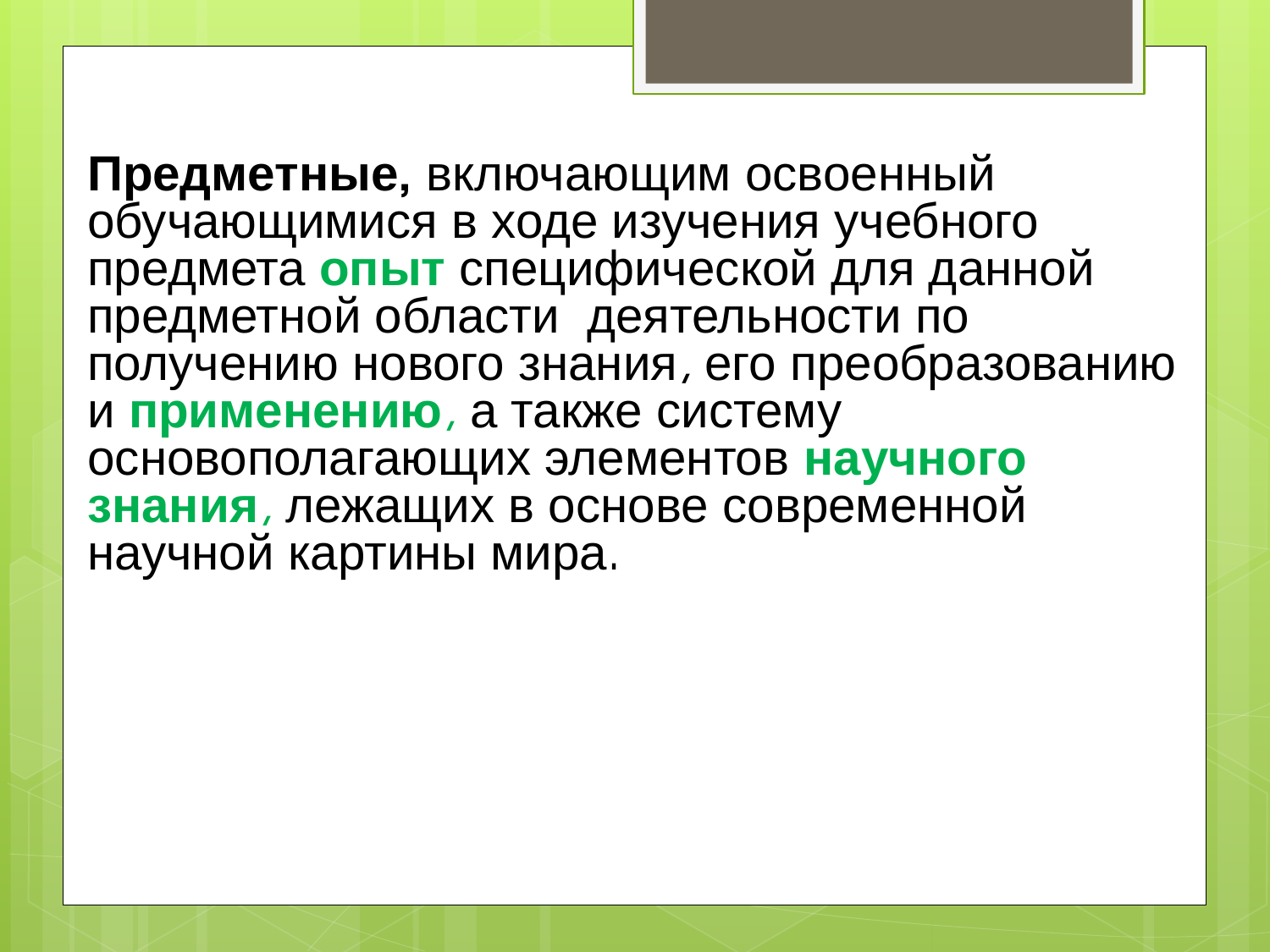

Предметные, включающим освоенный обучающимися в ходе изучения учебного предмета опыт специфической для данной предметной области  деятельности по получению нового знания, его преобразованию и применению, а также систему основополагающих элементов научного знания, лежащих в основе современной научной картины мира.